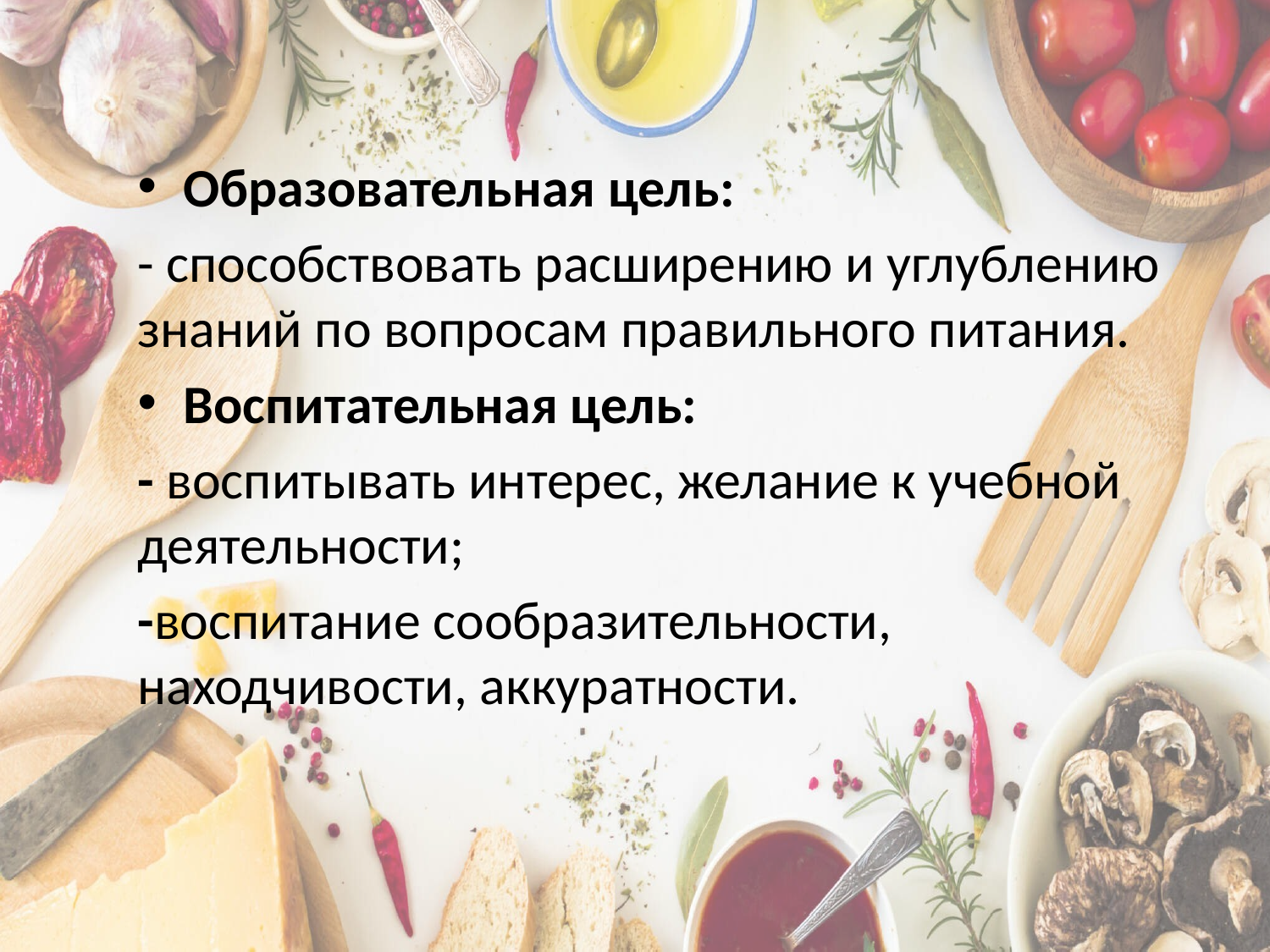

Образовательная цель:
- способствовать расширению и углублению знаний по вопросам правильного питания.
Воспитательная цель:
- воспитывать интерес, желание к учебной деятельности;
-воспитание сообразительности, находчивости, аккуратности.